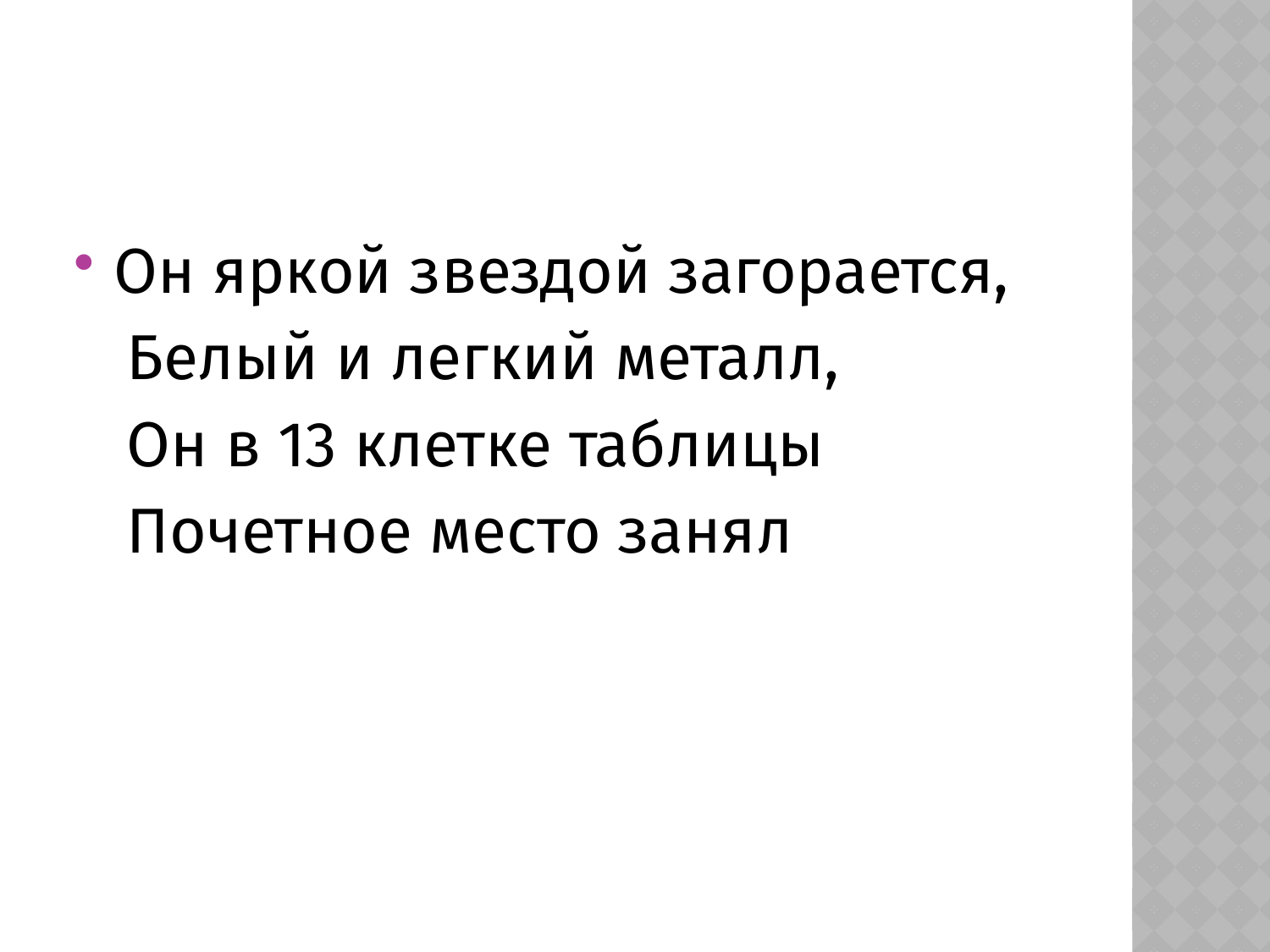

#
Он яркой звездой загорается,
   Белый и легкий металл,
   Он в 13 клетке таблицы
   Почетное место занял